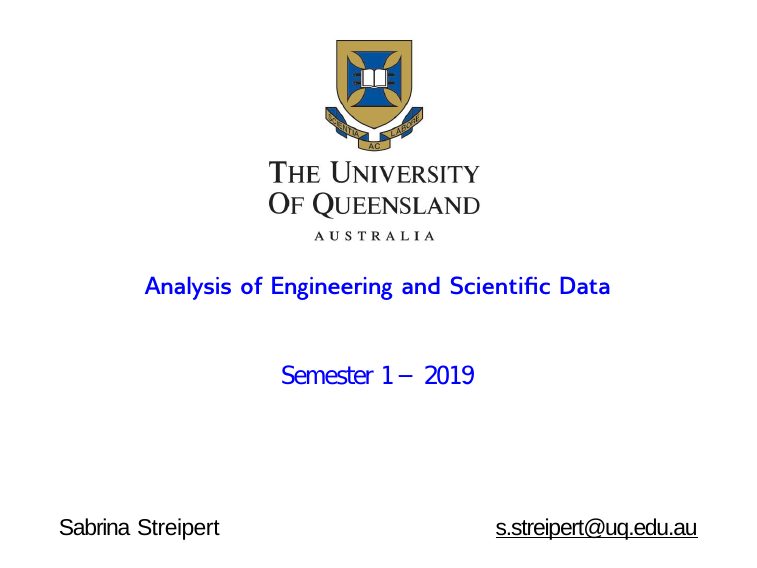

Analysis of Engineering and Scientific Data

Semester 1 – 2019
Sabrina Streipert
s.streipert@uq.edu.au